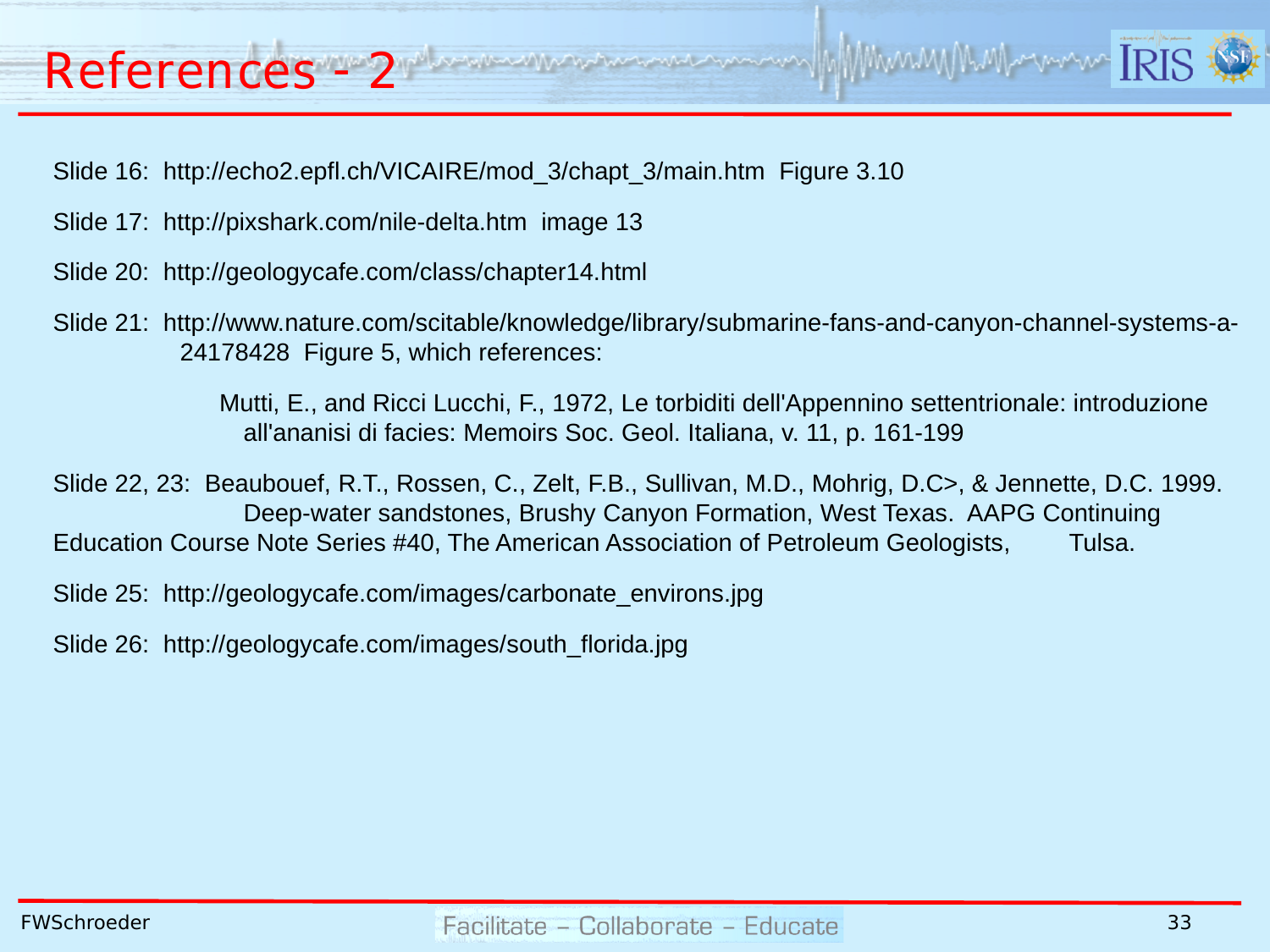

# References - 2
Slide 16:  http://echo2.epfl.ch/VICAIRE/mod_3/chapt_3/main.htm  Figure 3.10
Slide 17:  http://pixshark.com/nile-delta.htm  image 13
Slide 20:  http://geologycafe.com/class/chapter14.html
Slide 21:  http://www.nature.com/scitable/knowledge/library/submarine-fans-and-canyon-channel-systems-a-	24178428  Figure 5, which references:
	Mutti, E., and Ricci Lucchi, F., 1972, Le torbiditi dell'Appennino settentrionale: introduzione 		all'ananisi di facies: Memoirs Soc. Geol. Italiana, v. 11, p. 161-199
Slide 22, 23:  Beaubouef, R.T., Rossen, C., Zelt, F.B., Sullivan, M.D., Mohrig, D.C>, & Jennette, D.C. 1999. 	Deep-water sandstones, Brushy Canyon Formation, West Texas.  AAPG Continuing 	Education Course Note Series #40, The American Association of Petroleum Geologists, 	Tulsa.
Slide 25:  http://geologycafe.com/images/carbonate_environs.jpg
Slide 26:  http://geologycafe.com/images/south_florida.jpg